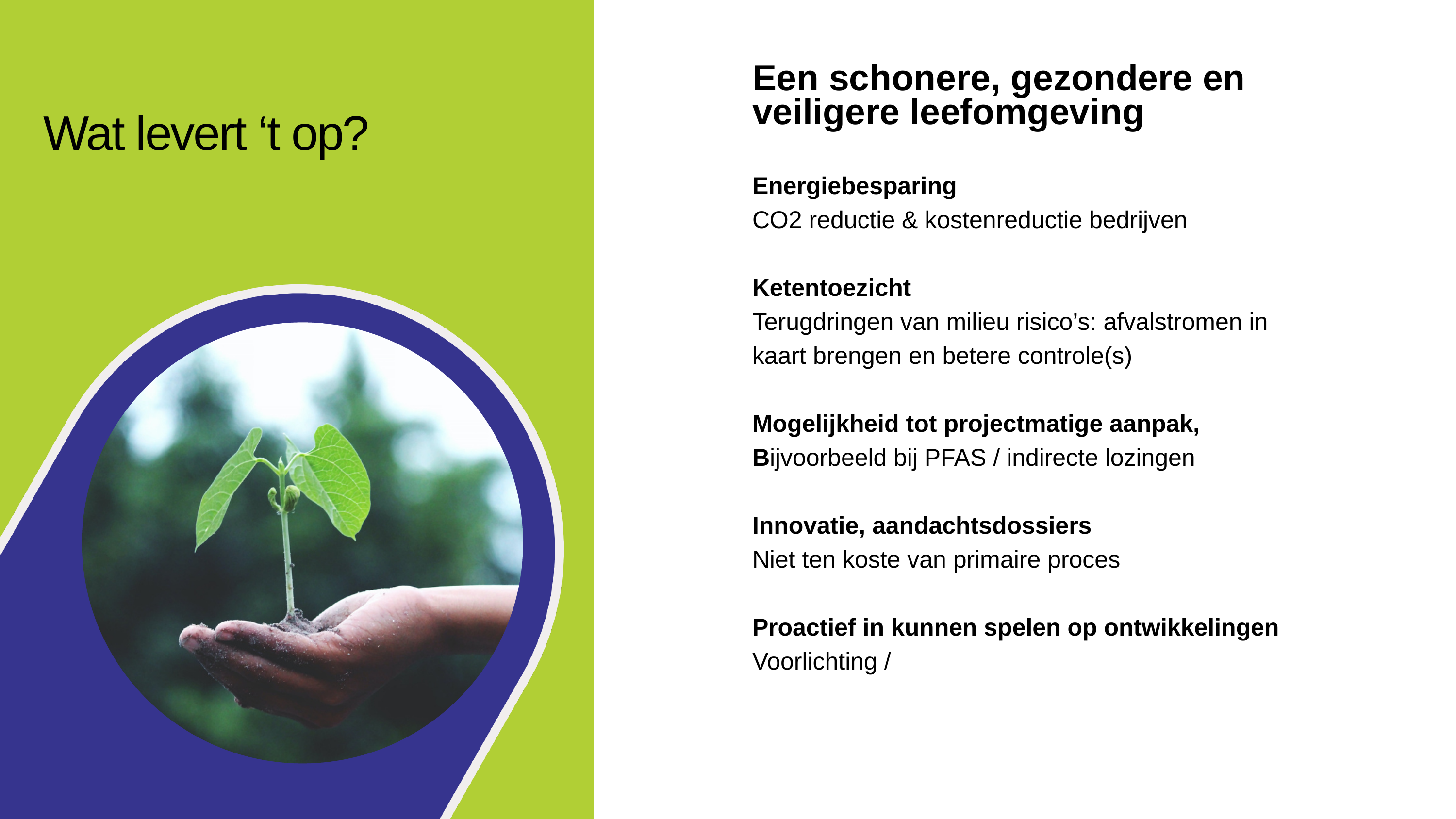

Wat levert ‘t op?
Een schonere, gezondere en veiligere leefomgeving

Energiebesparing
CO2 reductie & kostenreductie bedrijven

Ketentoezicht
Terugdringen van milieu risico’s: afvalstromen in kaart brengen en betere controle(s)

Mogelijkheid tot projectmatige aanpak, Bijvoorbeeld bij PFAS / indirecte lozingen

Innovatie, aandachtsdossiers
Niet ten koste van primaire proces

Proactief in kunnen spelen op ontwikkelingen
Voorlichting /